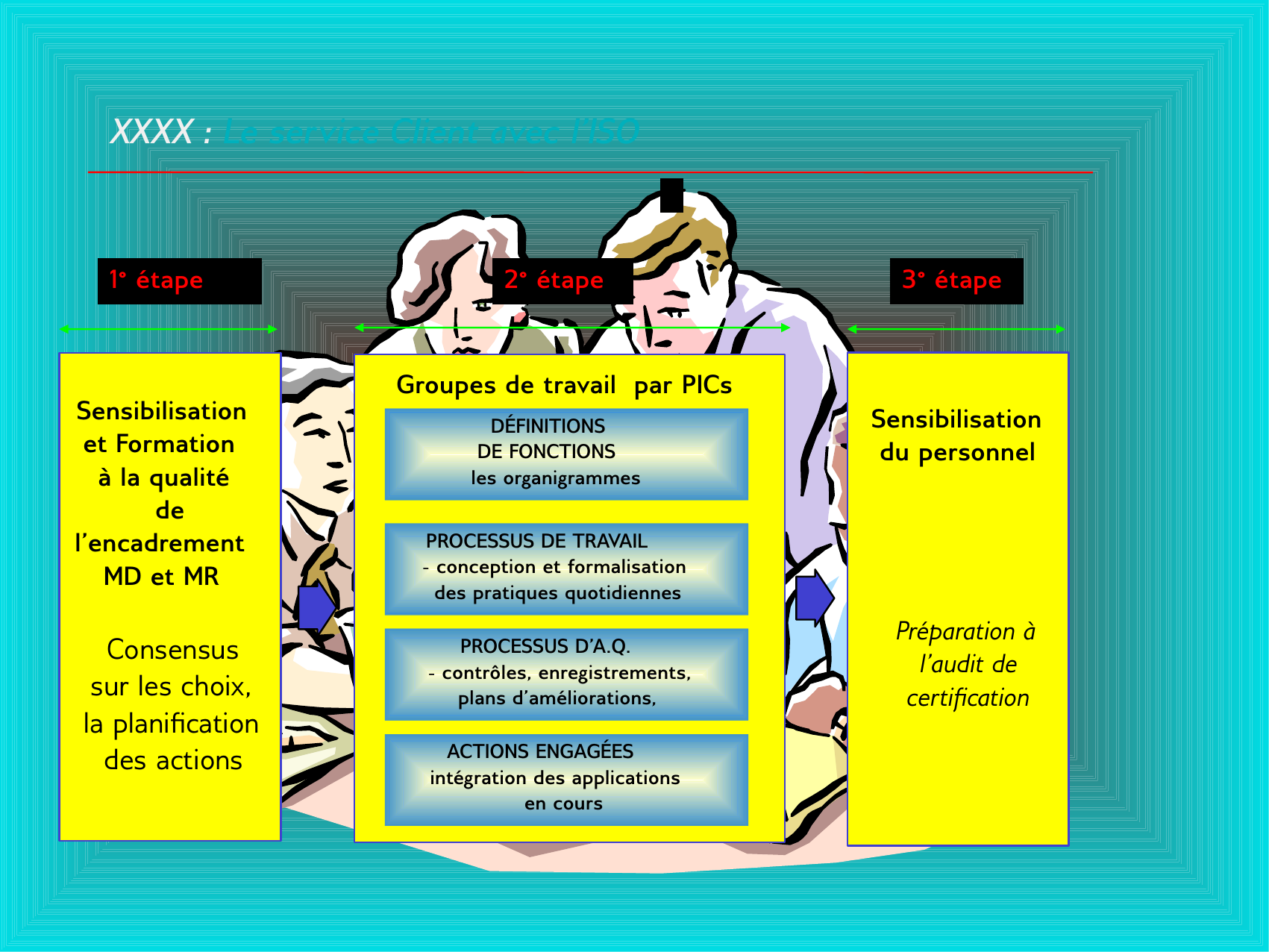

XXXX : Le service Client avec l’ISO

1° étape
2° étape
3° étape

Groupes de travail  par PICs

Sensibilisation

Sensibilisation

DÉFINITIONS

et Formation

du personnel

DE FONCTIONS

à la qualité

les organigrammes

de

l’encadrement

PROCESSUS DE TRAVAIL

- conception et formalisation

MD et MR

des pratiques quotidiennes

Préparation à

Consensus

PROCESSUS D’A.Q.

l’audit de

  - contrôles, enregistrements,

sur les choix,

certification

plans d’améliorations,

la planification

ACTIONS ENGAGÉES

des actions

intégration des applications

en cours